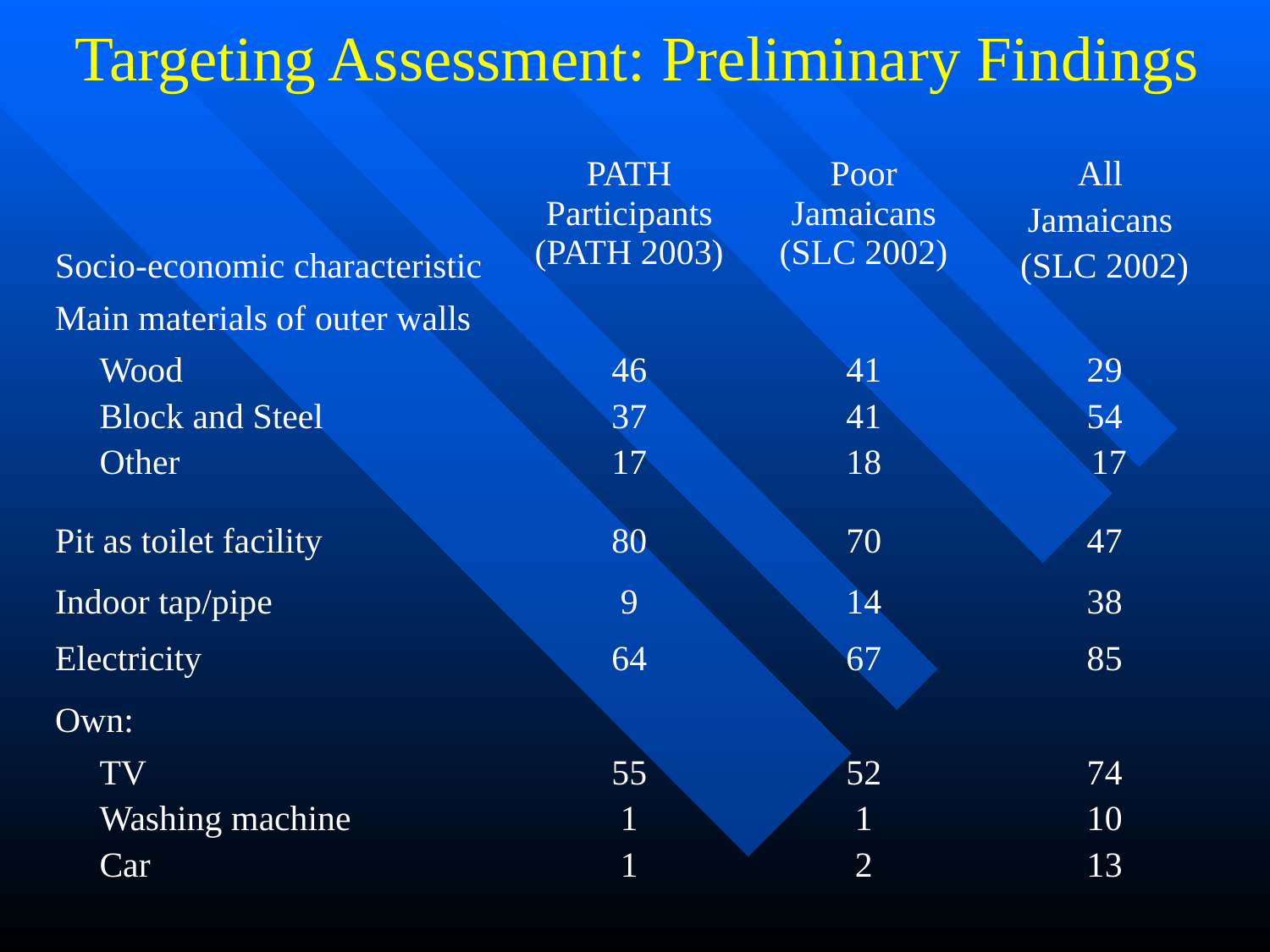

# Targeting Assessment: Preliminary Findings

| Socio-economic characteristic | PATH Participants (PATH 2003) | Poor Jamaicans (SLC 2002) | All Jamaicans (SLC 2002) |
| --- | --- | --- | --- |
| Main materials of outer walls |  |  |  |
| Wood Block and Steel Other | 46 37 17 | 41 41 18 | 29 54 17 |
| Pit as toilet facility | 80 | 70 | 47 |
| Indoor tap/pipe | 9 | 14 | 38 |
| Electricity | 64 | 67 | 85 |
| Own: |  |  |  |
| TV Washing machine Car | 55 1 1 | 52 1 2 | 74 10 13 |